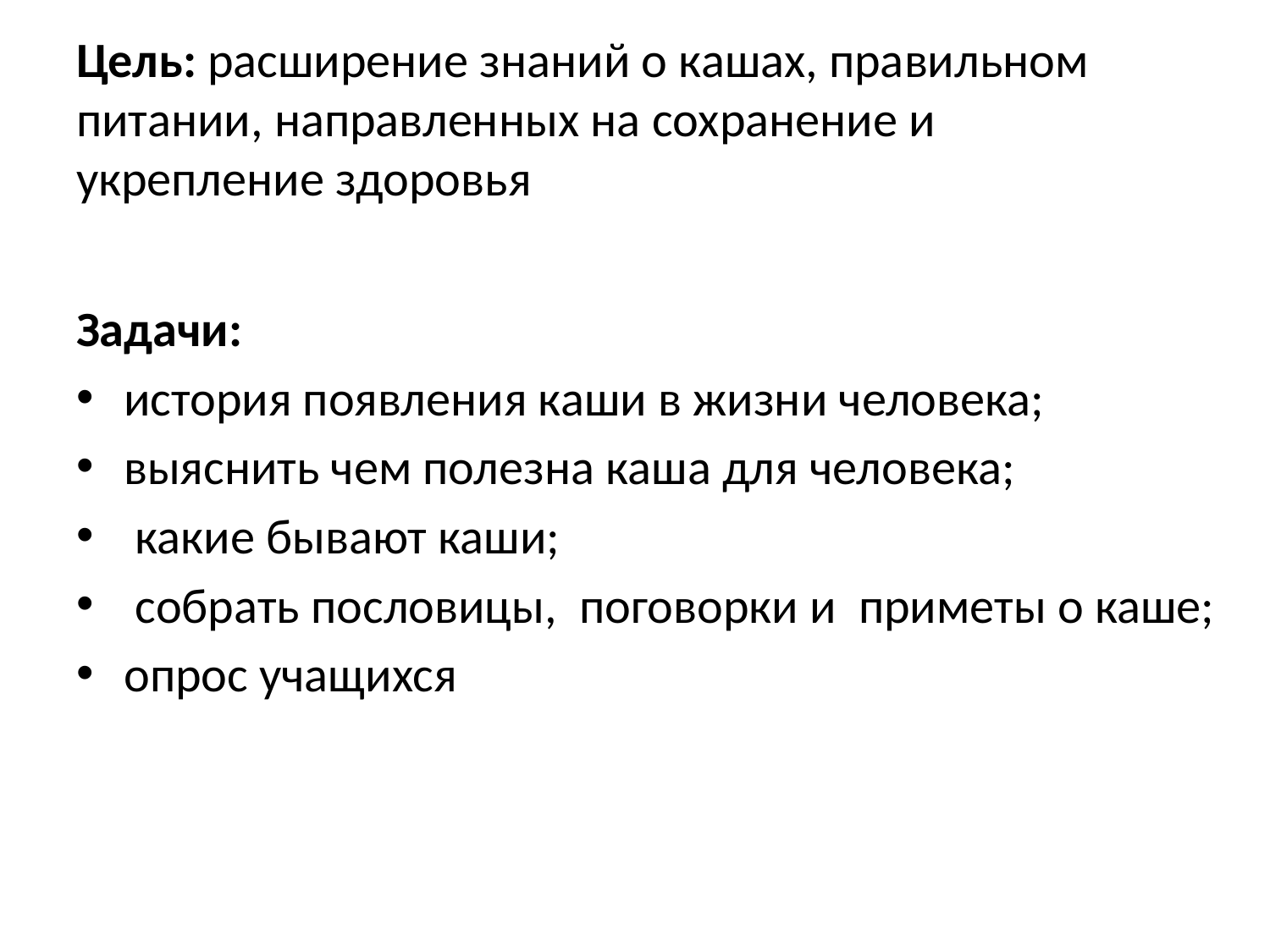

# Цель: расширение знаний о кашах, правильном питании, направленных на сохранение и укрепление здоровья

Задачи:
история появления каши в жизни человека;
выяснить чем полезна каша для человека;
 какие бывают каши;
 собрать пословицы,  поговорки и  приметы о каше;
опрос учащихся